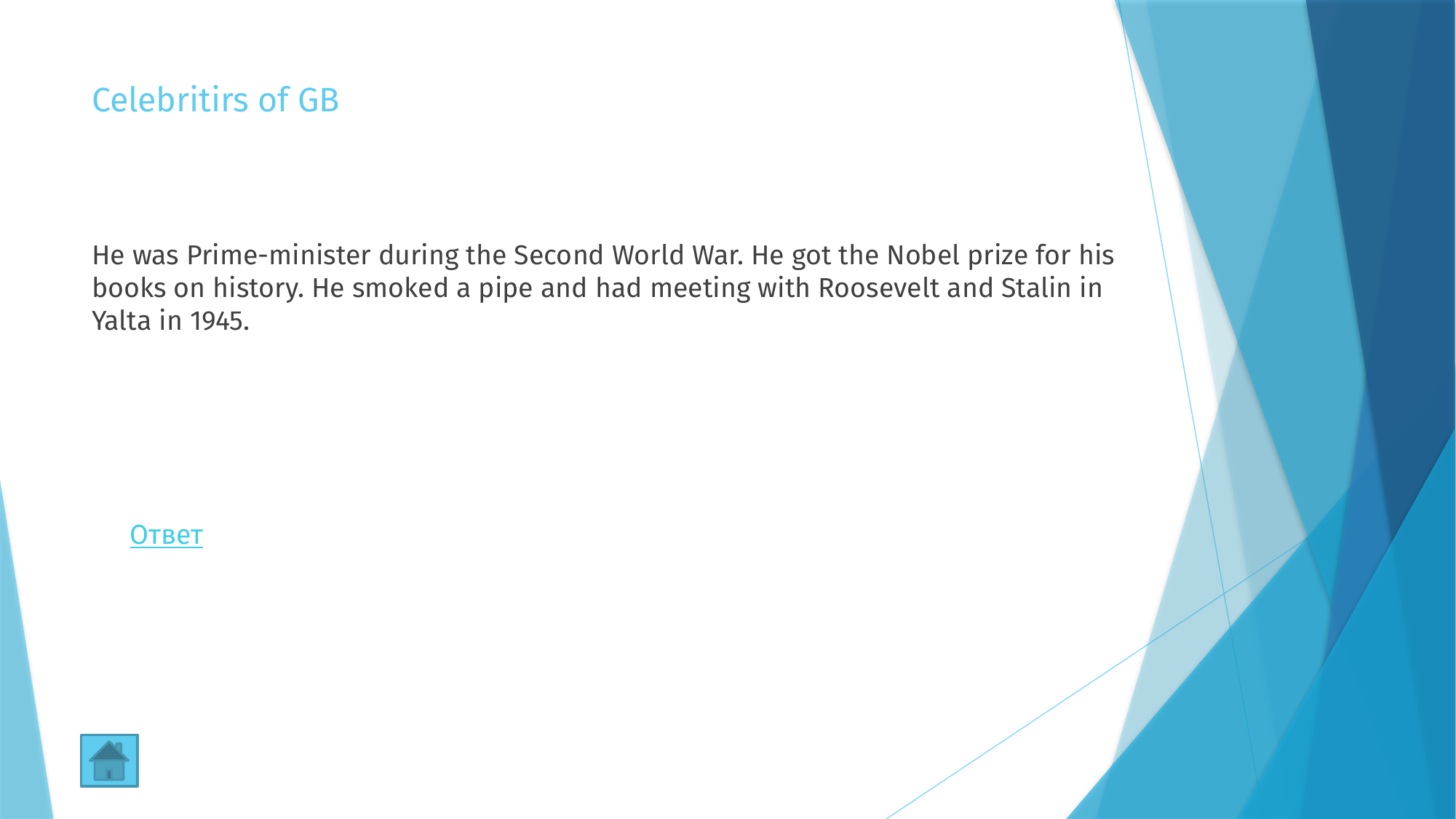

# Celebritirs of GB
He was Prime-minister during the Second World War. He got the Nobel prize for his books on history. He smoked a pipe and had meeting with Roosevelt and Stalin in Yalta in 1945.
Ответ